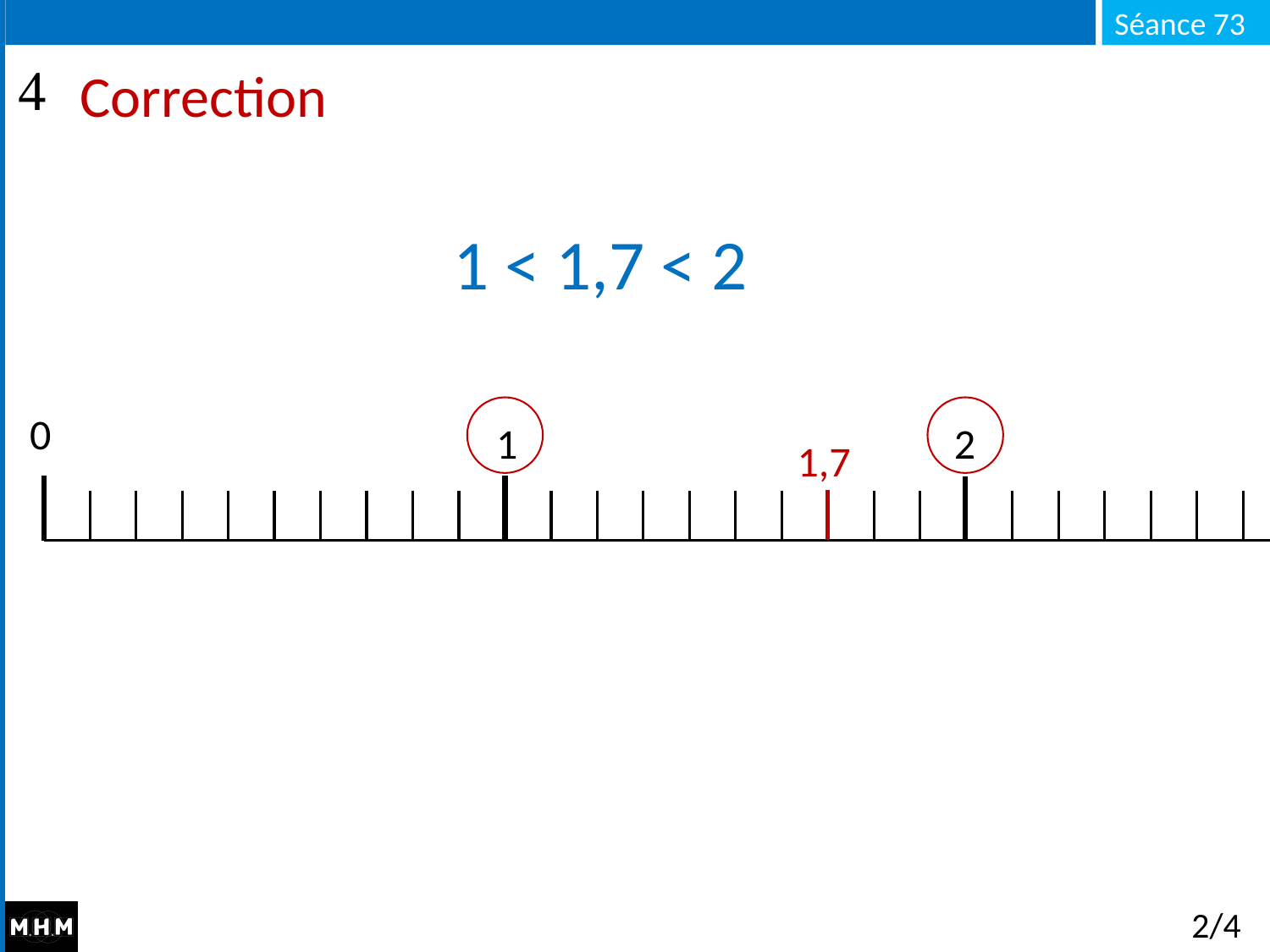

# Correction
1 < 1,7 < 2
… < 1,4 < …

0
2
1
1,7
2/4